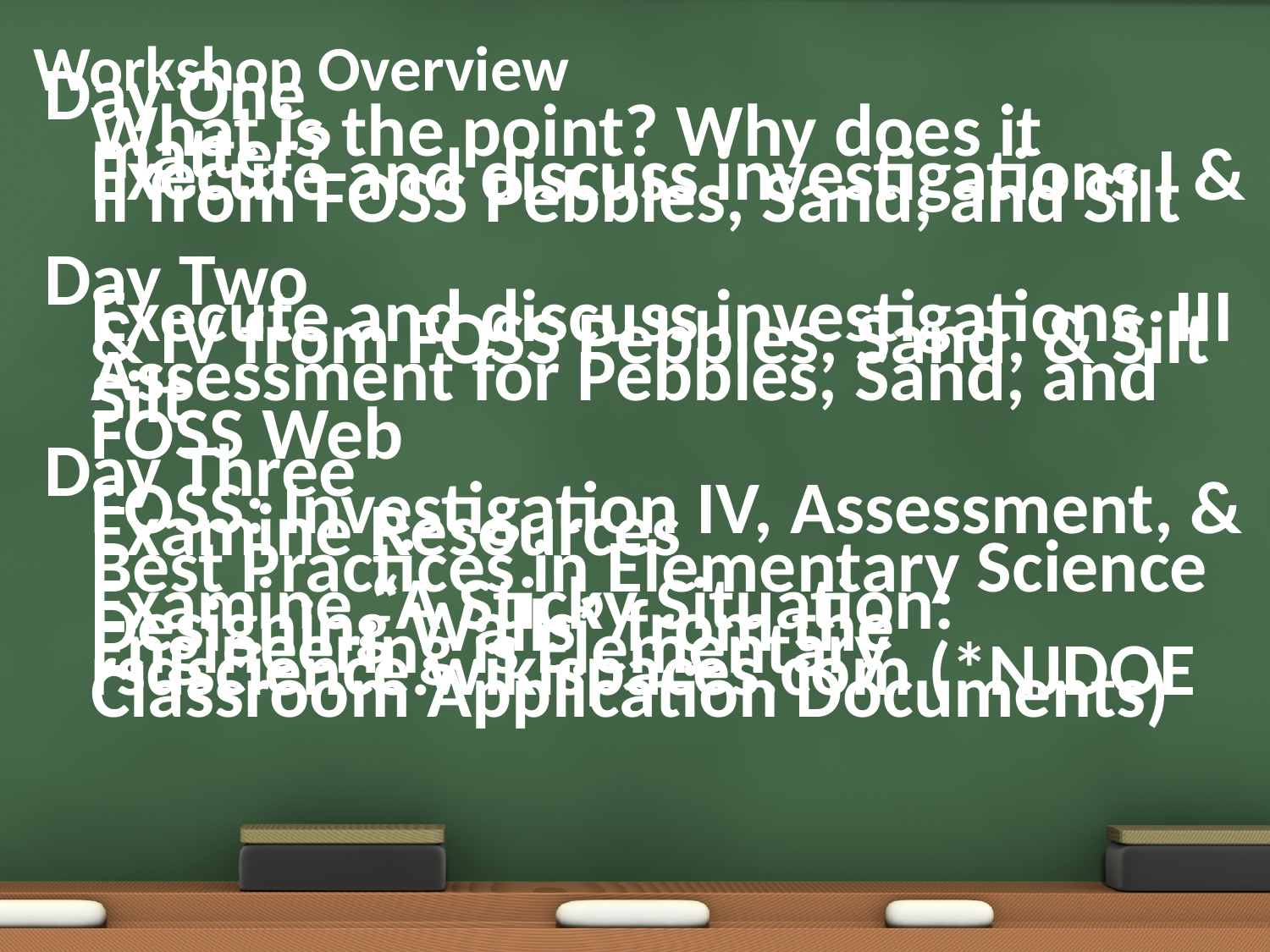

# Workshop Overview
Day One
	What is the point? Why does it matter?
Execute and discuss investigations I & II from FOSS Pebbles, Sand, and Silt
Day Two
	Execute and discuss investigations  III & IV from FOSS Pebbles, Sand, & Silt
	Assessment for Pebbles, Sand, and Silt
	FOSS Web
Day Three
	FOSS: Investigation IV, Assessment, & Examine Resources
	Best Practices in Elementary Science
	Examine “A Sticky Situation: Designing Walls” from the Engineering is Elementary
rsdscience.wikispaces.com (*NJDOE  Classroom Application Documents)